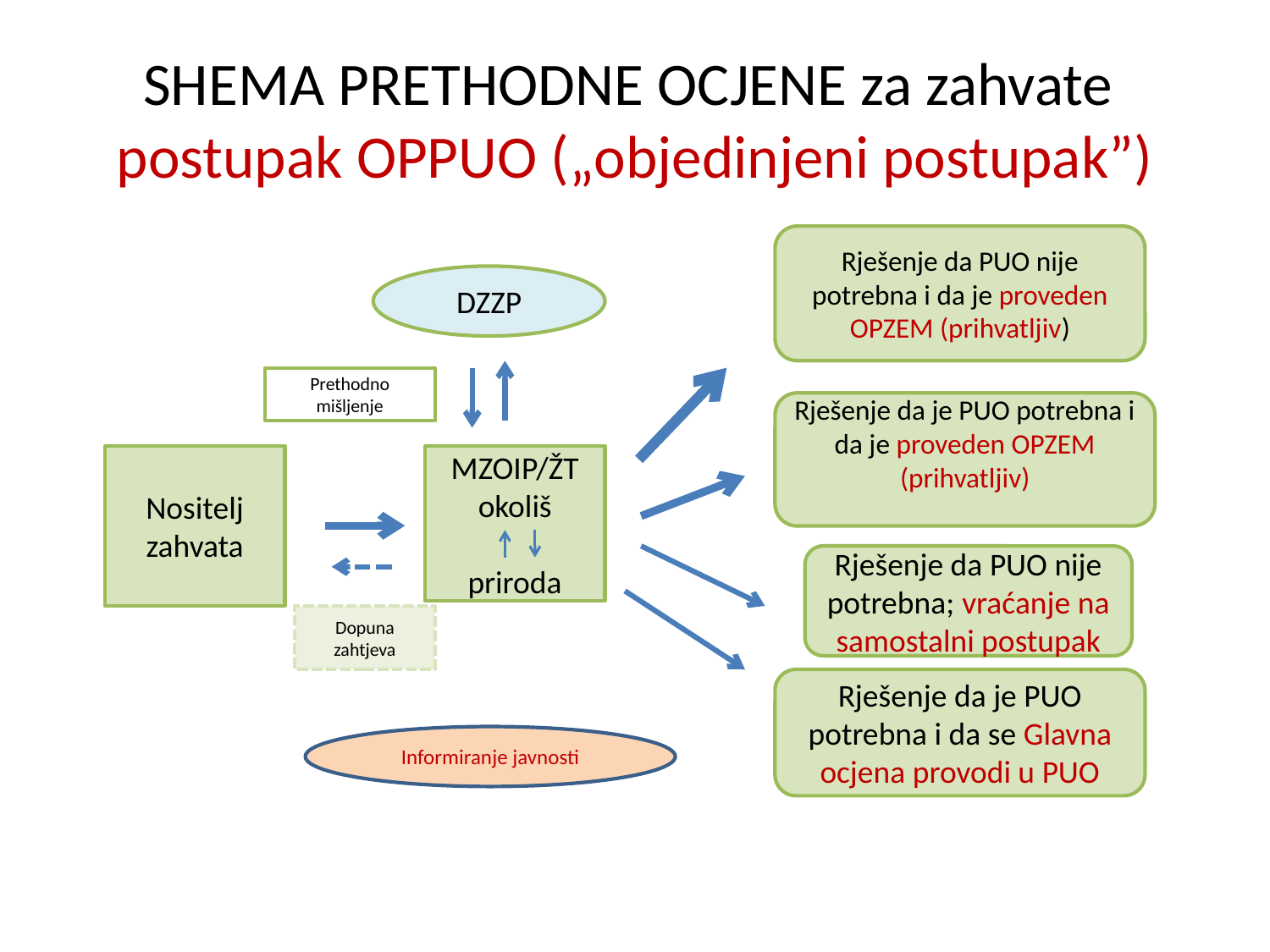

# SHEMA PRETHODNE OCJENE za zahvate postupak OPPUO („objedinjeni postupak”)

Rješenje da PUO nije potrebna i da je proveden OPZEM (prihvatljiv)
DZZP
Prethodno mišljenje
Rješenje da je PUO potrebna i da je proveden OPZEM
(prihvatljiv)

Nositelj zahvata
MZOIP/ŽT
okoliš

priroda
Rješenje da PUO nije potrebna; vraćanje na samostalni postupak
Dopuna zahtjeva
Rješenje da je PUO potrebna i da se Glavna ocjena provodi u PUO
Informiranje javnosti